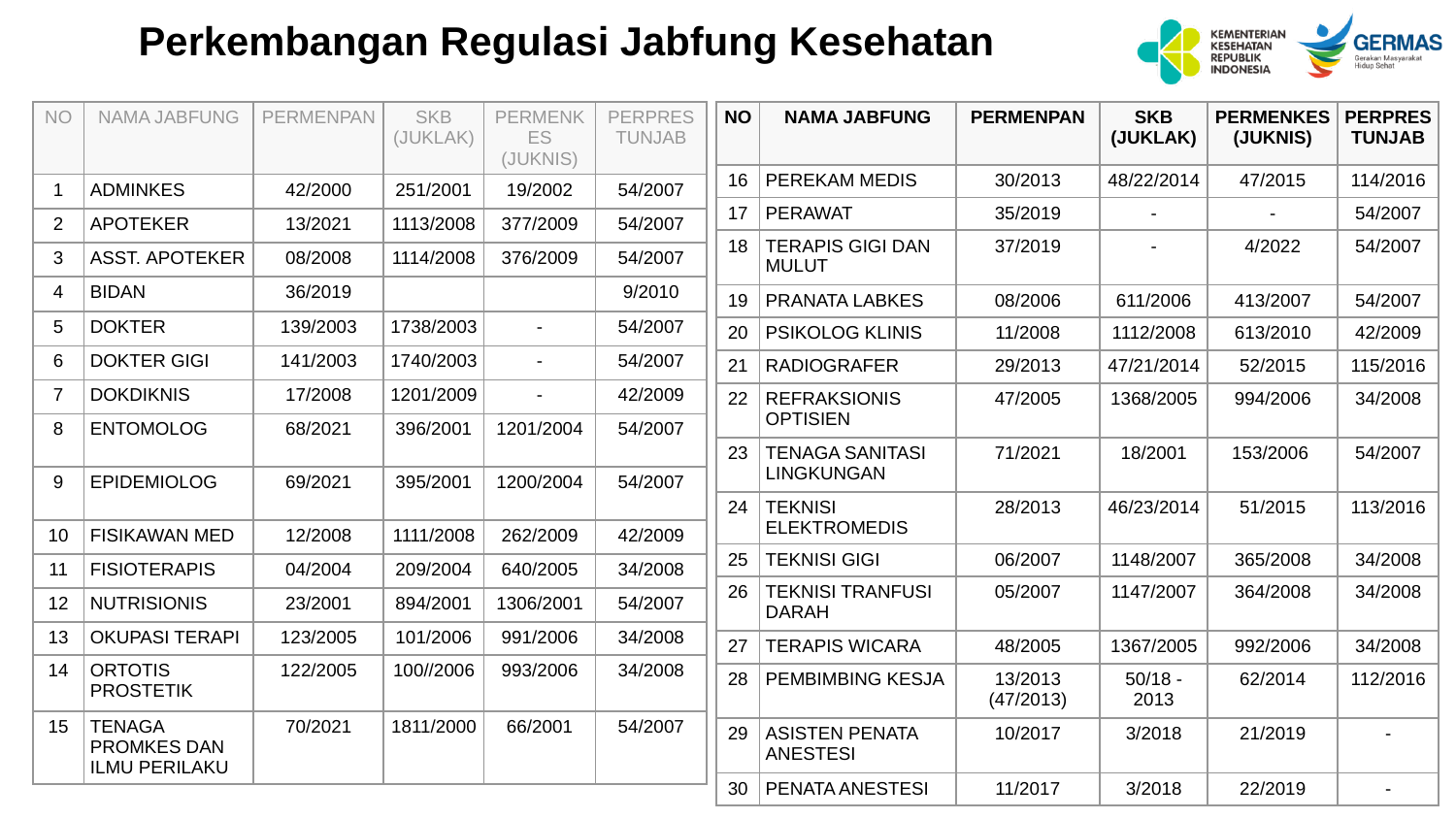

# Perkembangan Regulasi Jabfung Kesehatan
| NO | NAMA JABFUNG | PERMENPAN | SKB (JUKLAK) | PERMENKES (JUKNIS) | PERPRES TUNJAB |
| --- | --- | --- | --- | --- | --- |
| 1 | ADMINKES | 42/2000 | 251/2001 | 19/2002 | 54/2007 |
| 2 | APOTEKER | 13/2021 | 1113/2008 | 377/2009 | 54/2007 |
| 3 | ASST. APOTEKER | 08/2008 | 1114/2008 | 376/2009 | 54/2007 |
| 4 | BIDAN | 36/2019 |  |  | 9/2010 |
| 5 | DOKTER | 139/2003 | 1738/2003 | - | 54/2007 |
| 6 | DOKTER GIGI | 141/2003 | 1740/2003 | - | 54/2007 |
| 7 | DOKDIKNIS | 17/2008 | 1201/2009 | - | 42/2009 |
| 8 | ENTOMOLOG | 68/2021 | 396/2001 | 1201/2004 | 54/2007 |
| 9 | EPIDEMIOLOG | 69/2021 | 395/2001 | 1200/2004 | 54/2007 |
| 10 | FISIKAWAN MED | 12/2008 | 1111/2008 | 262/2009 | 42/2009 |
| 11 | FISIOTERAPIS | 04/2004 | 209/2004 | 640/2005 | 34/2008 |
| 12 | NUTRISIONIS | 23/2001 | 894/2001 | 1306/2001 | 54/2007 |
| 13 | OKUPASI TERAPI | 123/2005 | 101/2006 | 991/2006 | 34/2008 |
| 14 | ORTOTIS PROSTETIK | 122/2005 | 100//2006 | 993/2006 | 34/2008 |
| 15 | TENAGA PROMKES DAN ILMU PERILAKU | 70/2021 | 1811/2000 | 66/2001 | 54/2007 |
| NO | NAMA JABFUNG | PERMENPAN | SKB (JUKLAK) | PERMENKES (JUKNIS) | PERPRES TUNJAB |
| --- | --- | --- | --- | --- | --- |
| 16 | PEREKAM MEDIS | 30/2013 | 48/22/2014 | 47/2015 | 114/2016 |
| 17 | PERAWAT | 35/2019 | - | - | 54/2007 |
| 18 | TERAPIS GIGI DAN MULUT | 37/2019 | - | 4/2022 | 54/2007 |
| 19 | PRANATA LABKES | 08/2006 | 611/2006 | 413/2007 | 54/2007 |
| 20 | PSIKOLOG KLINIS | 11/2008 | 1112/2008 | 613/2010 | 42/2009 |
| 21 | RADIOGRAFER | 29/2013 | 47/21/2014 | 52/2015 | 115/2016 |
| 22 | REFRAKSIONIS OPTISIEN | 47/2005 | 1368/2005 | 994/2006 | 34/2008 |
| 23 | TENAGA SANITASI LINGKUNGAN | 71/2021 | 18/2001 | 153/2006 | 54/2007 |
| 24 | TEKNISI ELEKTROMEDIS | 28/2013 | 46/23/2014 | 51/2015 | 113/2016 |
| 25 | TEKNISI GIGI | 06/2007 | 1148/2007 | 365/2008 | 34/2008 |
| 26 | TEKNISI TRANFUSI DARAH | 05/2007 | 1147/2007 | 364/2008 | 34/2008 |
| 27 | TERAPIS WICARA | 48/2005 | 1367/2005 | 992/2006 | 34/2008 |
| 28 | PEMBIMBING KESJA | 13/2013 (47/2013) | 50/18 -2013 | 62/2014 | 112/2016 |
| 29 | ASISTEN PENATA ANESTESI | 10/2017 | 3/2018 | 21/2019 | - |
| 30 | PENATA ANESTESI | 11/2017 | 3/2018 | 22/2019 | - |